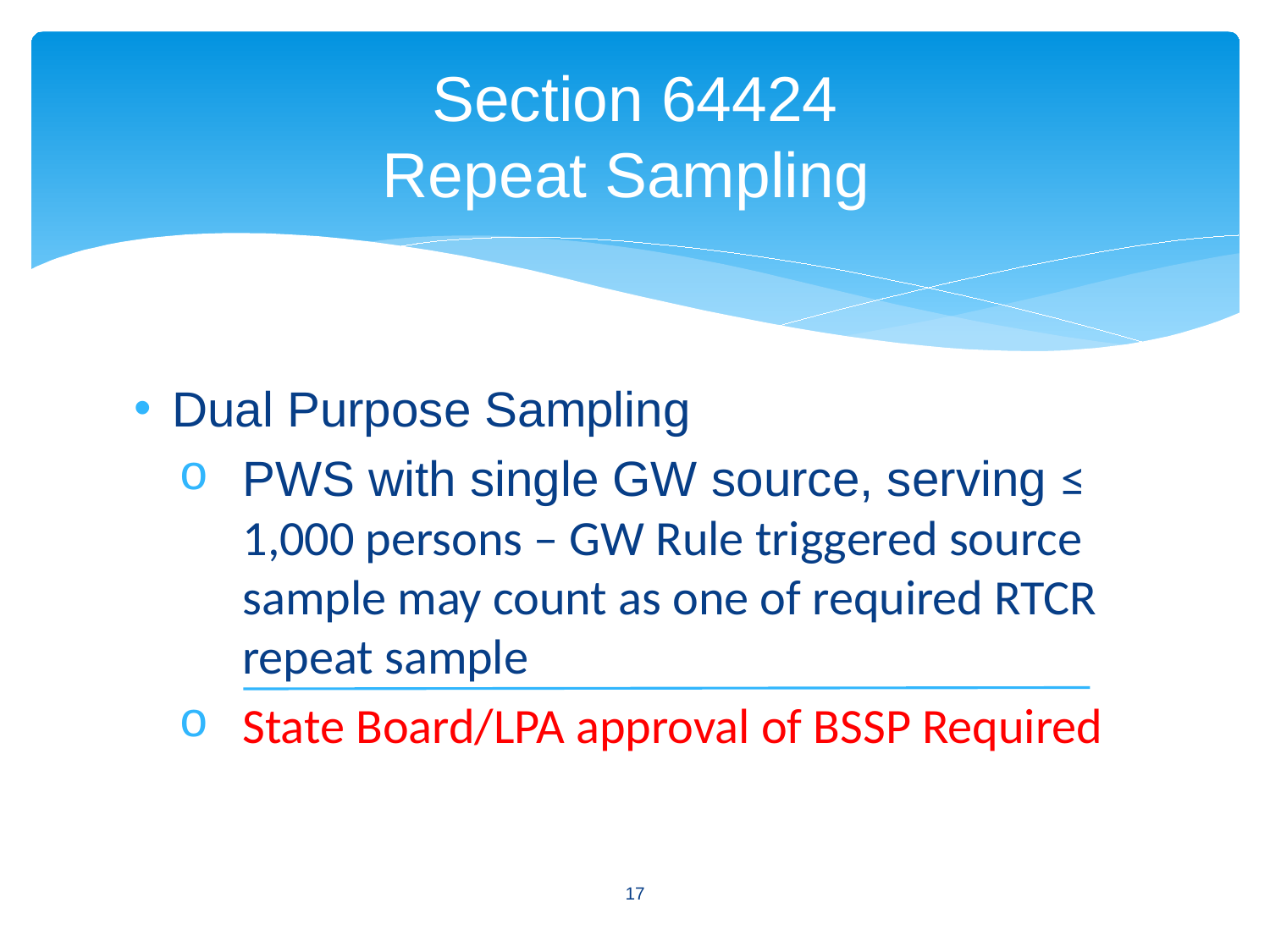

# Section 64424 Repeat Sampling
Dual Purpose Sampling
PWS with single GW source, serving ≤ 1,000 persons – GW Rule triggered source sample may count as one of required RTCR repeat sample
State Board/LPA approval of BSSP Required

17